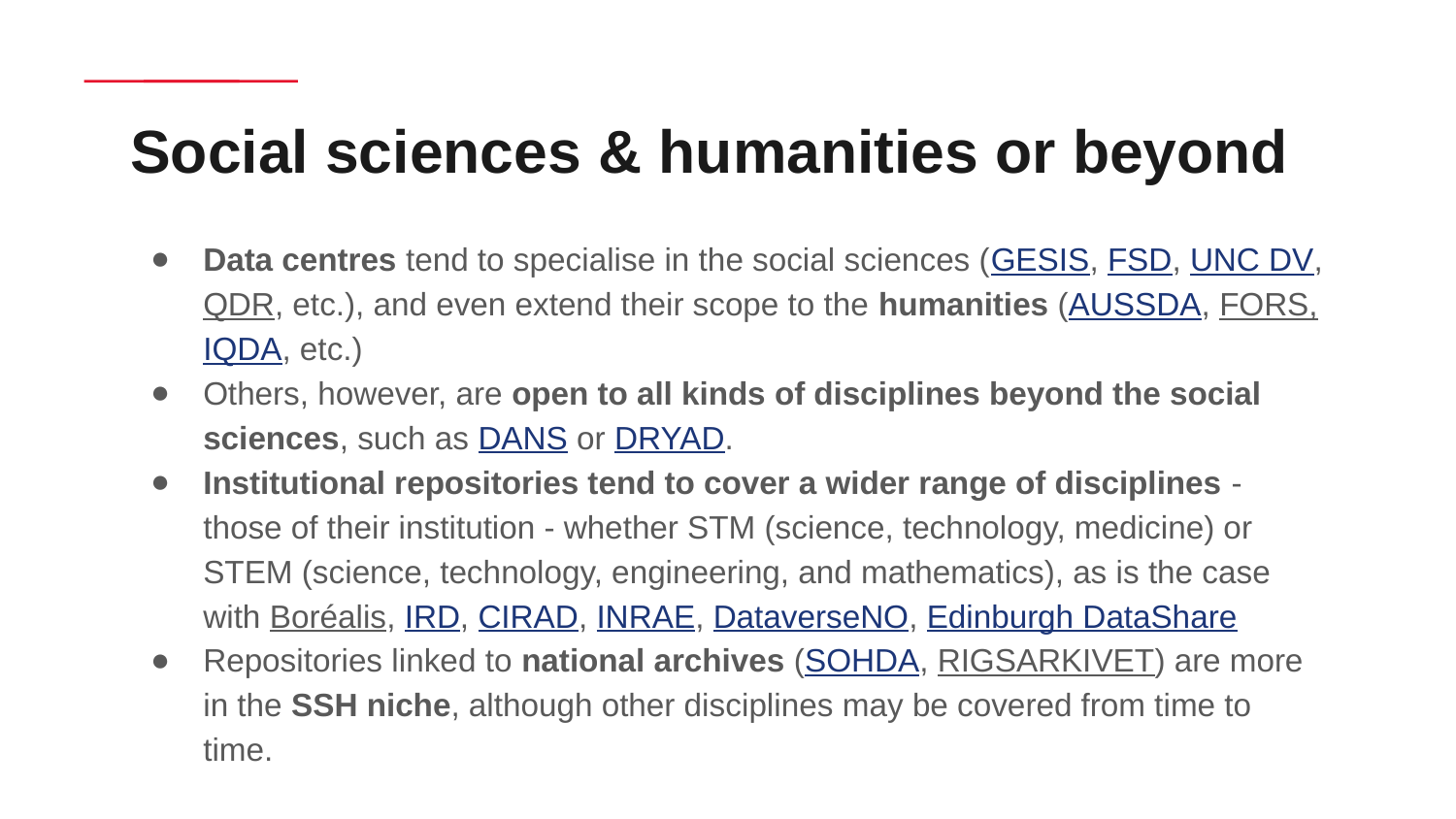

# Social sciences & humanities or beyond
Data centres tend to specialise in the social sciences (GESIS, FSD, UNC DV, QDR, etc.), and even extend their scope to the humanities (AUSSDA, FORS, IQDA, etc.)
Others, however, are open to all kinds of disciplines beyond the social sciences, such as DANS or DRYAD.
Institutional repositories tend to cover a wider range of disciplines - those of their institution - whether STM (science, technology, medicine) or STEM (science, technology, engineering, and mathematics), as is the case with Boréalis, IRD, CIRAD, INRAE, DataverseNO, Edinburgh DataShare
Repositories linked to national archives (SOHDA, RIGSARKIVET) are more in the SSH niche, although other disciplines may be covered from time to time.